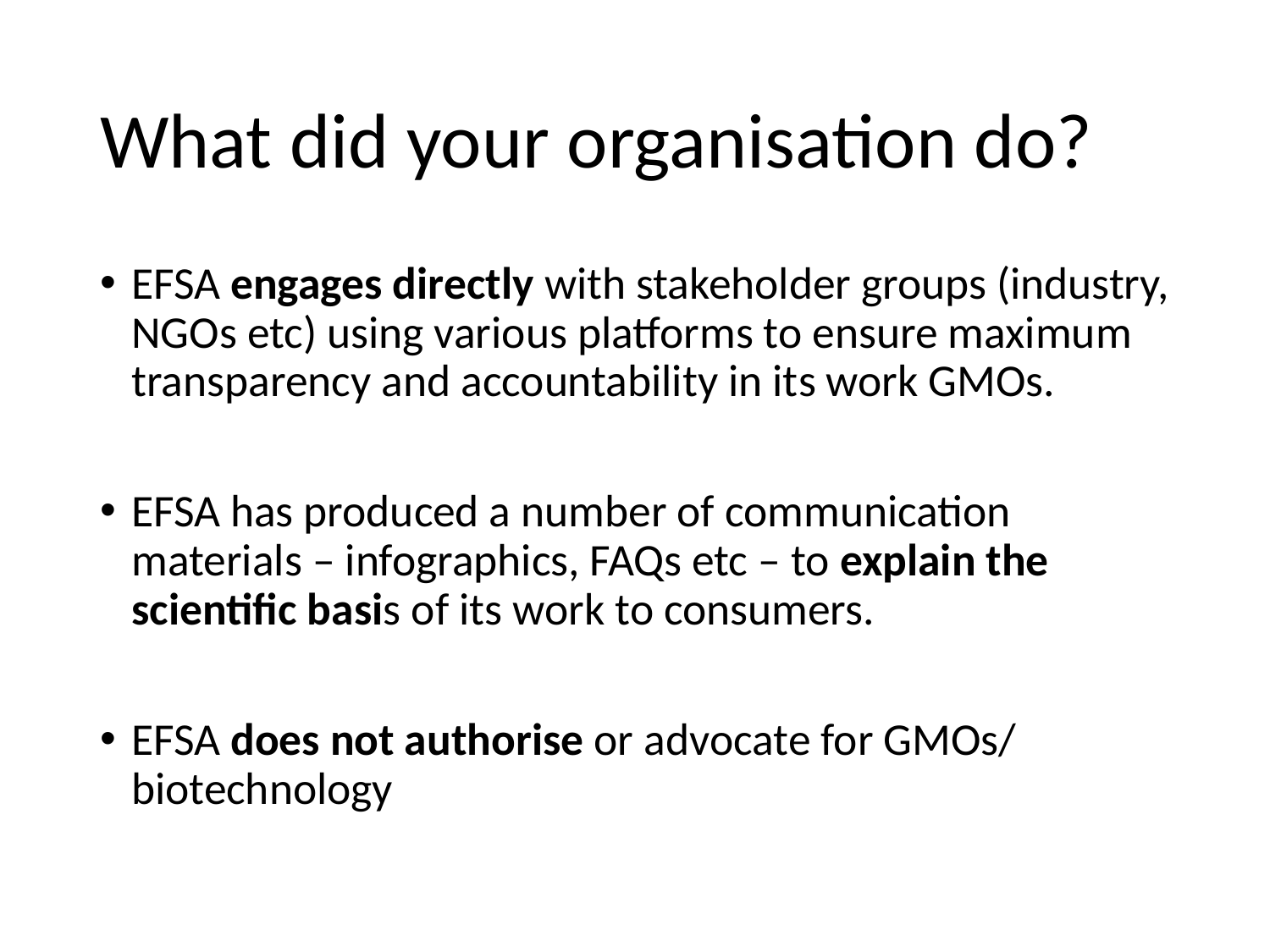

# What did your organisation do?
EFSA engages directly with stakeholder groups (industry, NGOs etc) using various platforms to ensure maximum transparency and accountability in its work GMOs.

EFSA has produced a number of communication materials – infographics, FAQs etc – to explain the scientific basis of its work to consumers.

EFSA does not authorise or advocate for GMOs/ biotechnology